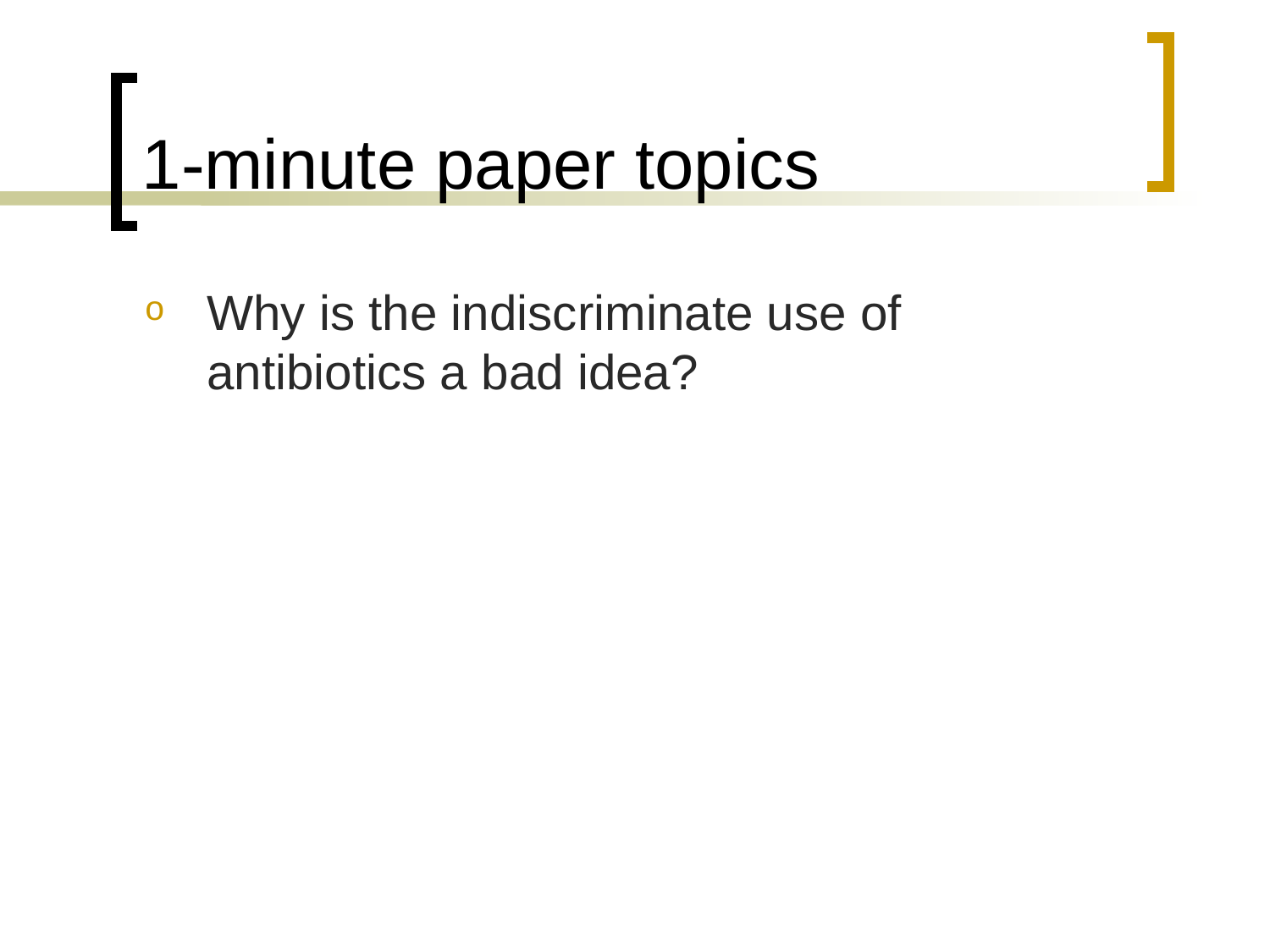

# 1-minute paper topics
Why is the indiscriminate use of antibiotics a bad idea?